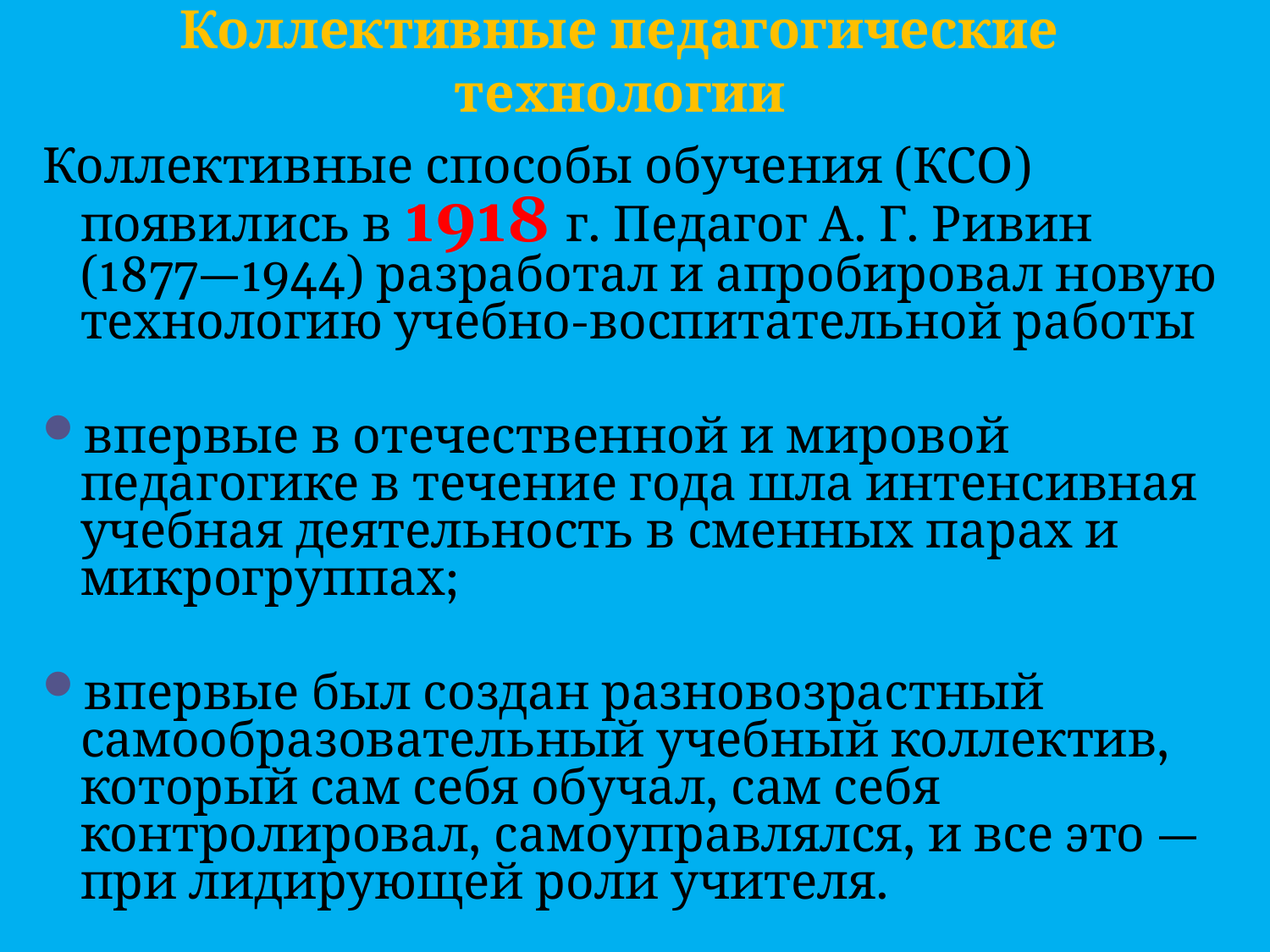

# Коллективные педагогические технологии
Коллективные способы обучения (КСО) появились в 1918 г. Педагог А. Г. Ривин (1877—1944) разработал и апробировал новую технологию учебно-воспитательной работы

впервые в отечественной и мировой педагогике в течение года шла интенсивная учебная деятельность в сменных парах и микрогруппах;

впервые был создан разновозрастный самообразовательный учебный коллектив, который сам себя обучал, сам себя контролировал, самоуправлялся, и все это — при лидирующей роли учителя.